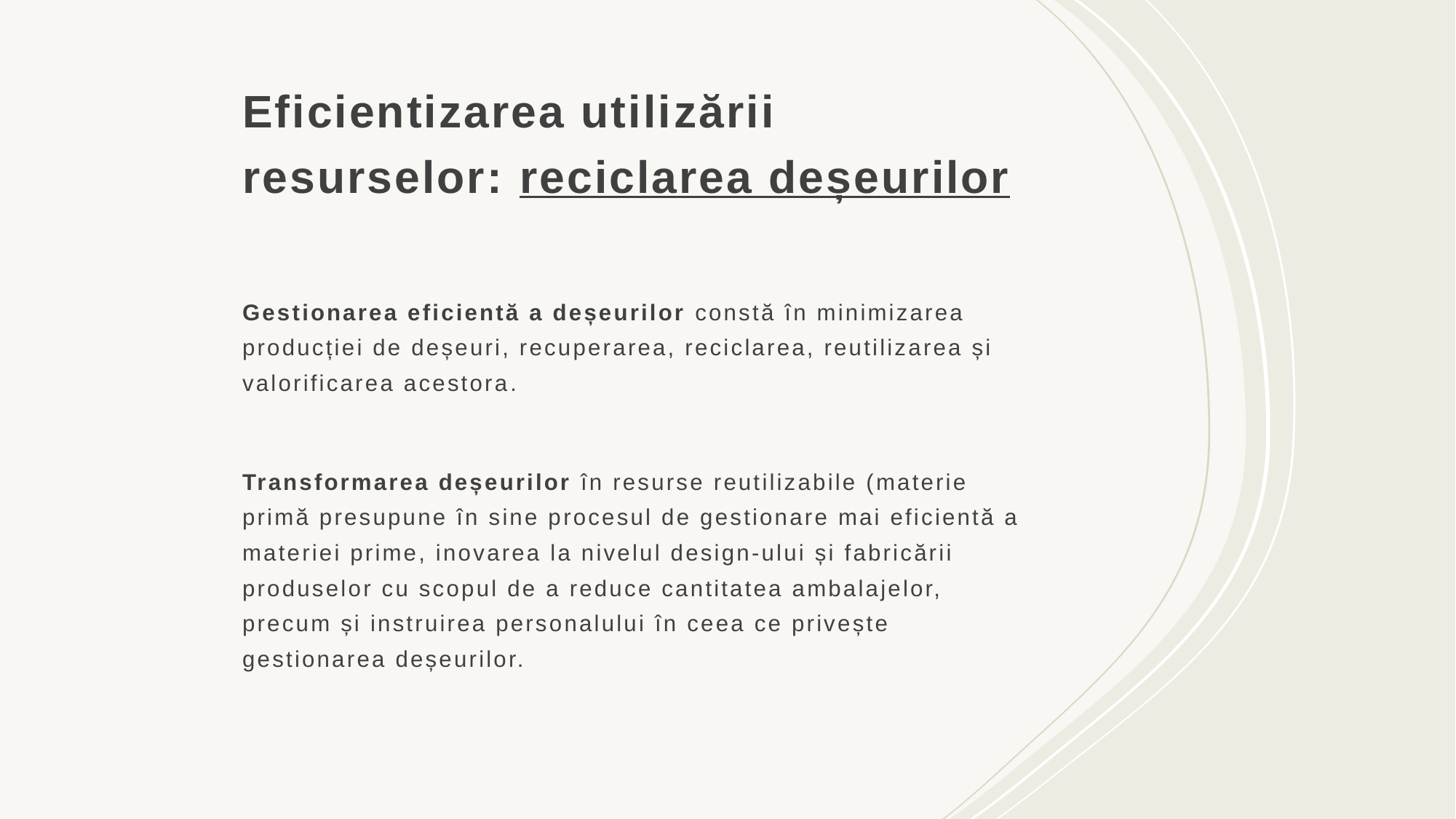

# Eficientizarea utilizării resurselor: reciclarea deșeurilor
Gestionarea eficientă a deșeurilor constă în minimizarea producției de deșeuri, recuperarea, reciclarea, reutilizarea și valorificarea acestora.

Transformarea deșeurilor în resurse reutilizabile (materie primă presupune în sine procesul de gestionare mai eficientă a materiei prime, inovarea la nivelul design-ului și fabricării produselor cu scopul de a reduce cantitatea ambalajelor, precum și instruirea personalului în ceea ce privește gestionarea deșeurilor.